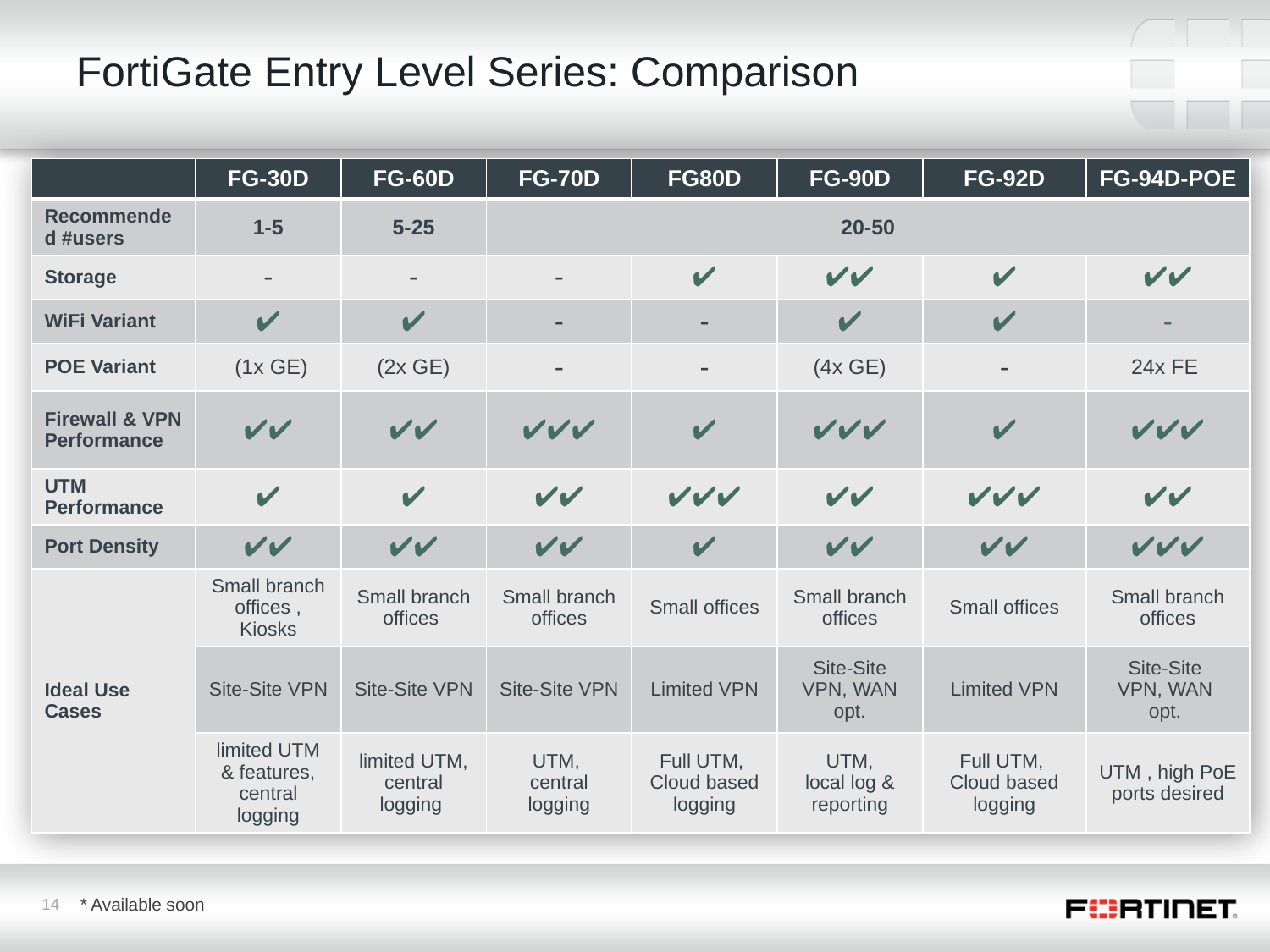

# FortiGate Entry Level Series: Comparison
|  | FG-30D | FG-60D | FG-70D | FG80D | FG-90D | FG-92D | FG-94D-POE |
| --- | --- | --- | --- | --- | --- | --- | --- |
| Recommended #users | 1-5 | 5-25 | 20-50 |  |  |  |  |
| Storage | - | - | - | ✔ | ✔✔ | ✔ | ✔✔ |
| WiFi Variant | ✔ | ✔ | - | - | ✔ | ✔ | - |
| POE Variant | (1x GE) | (2x GE) | - | - | (4x GE) | - | 24x FE |
| Firewall & VPN Performance | ✔✔ | ✔✔ | ✔✔✔ | ✔ | ✔✔✔ | ✔ | ✔✔✔ |
| UTM Performance | ✔ | ✔ | ✔✔ | ✔✔✔ | ✔✔ | ✔✔✔ | ✔✔ |
| Port Density | ✔✔ | ✔✔ | ✔✔ | ✔ | ✔✔ | ✔✔ | ✔✔✔ |
| Ideal Use Cases | Small branch offices , Kiosks | Small branch offices | Small branch offices | Small offices | Small branch offices | Small offices | Small branch offices |
|  | Site-Site VPN | Site-Site VPN | Site-Site VPN | Limited VPN | Site-Site VPN, WAN opt. | Limited VPN | Site-Site VPN, WAN opt. |
|  | limited UTM & features, central logging | limited UTM, central logging | UTM, central logging | Full UTM, Cloud based logging | UTM, local log & reporting | Full UTM, Cloud based logging | UTM , high PoE ports desired |
* Available soon